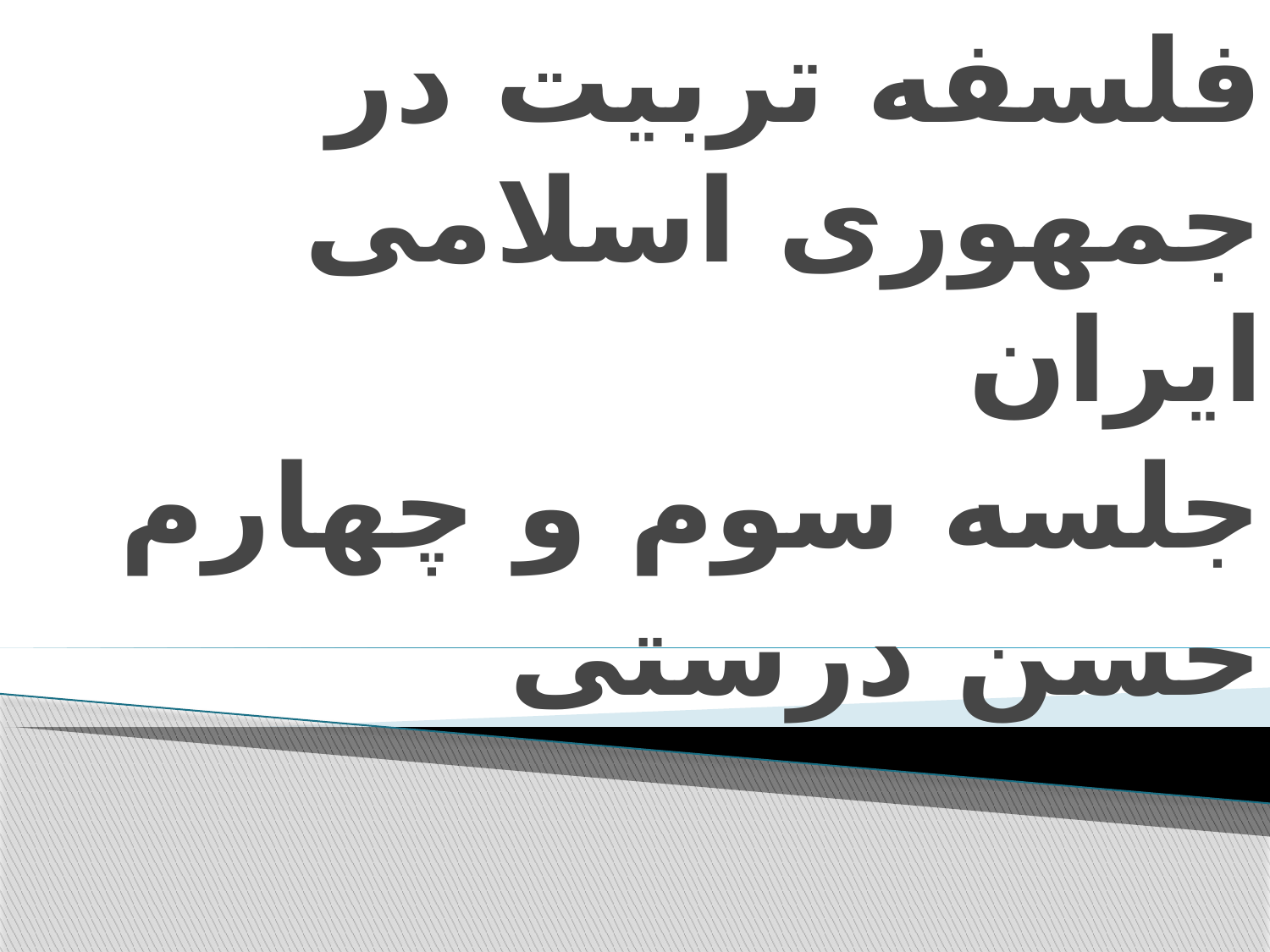

فلسفه تربیت در جمهوری اسلامی ایران
جلسه سوم و چهارم
حسن درستی